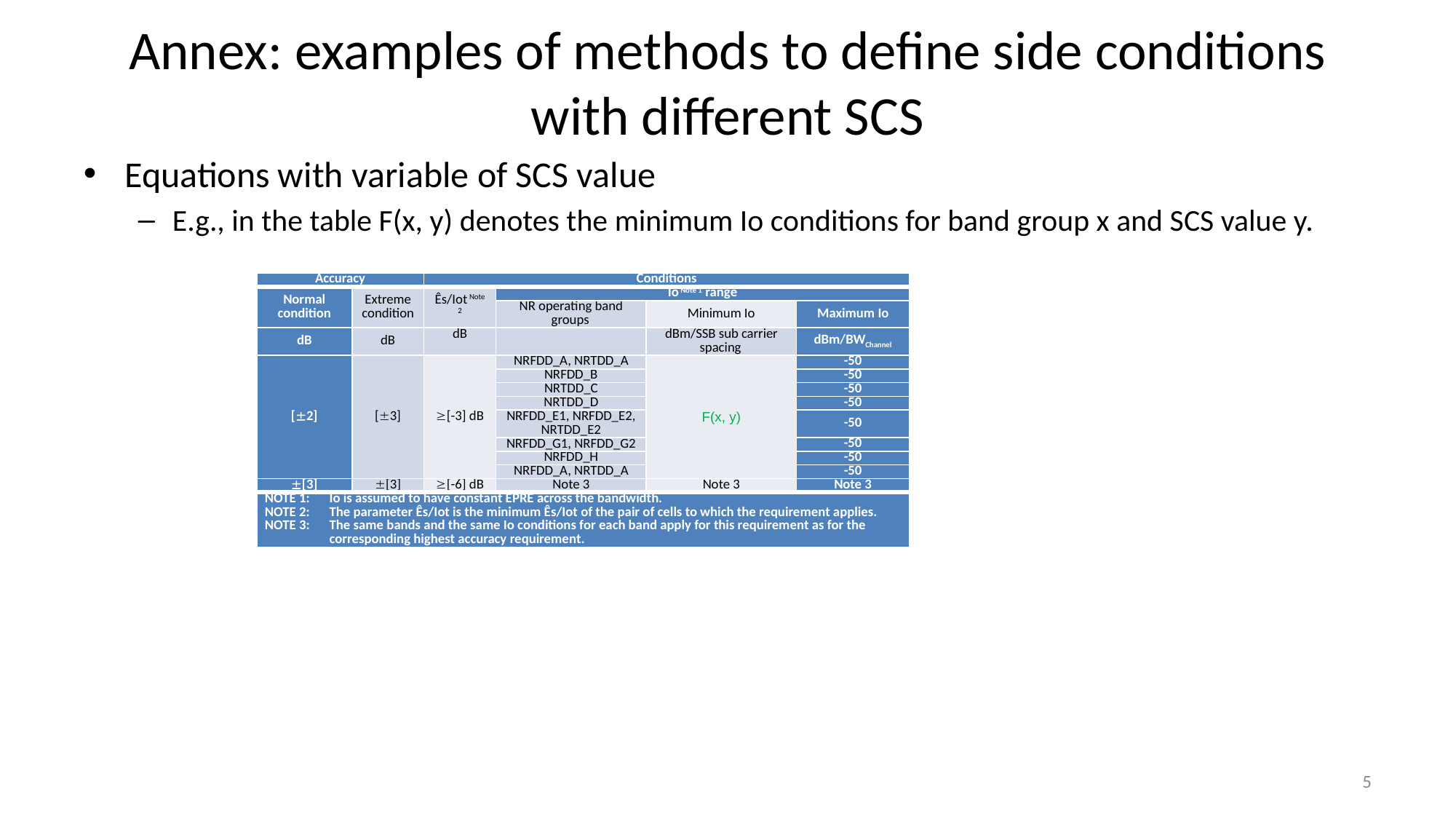

# Annex: examples of methods to define side conditions with different SCS
Equations with variable of SCS value
E.g., in the table F(x, y) denotes the minimum Io conditions for band group x and SCS value y.

| Accuracy |  | Conditions |  |  |  |
| --- | --- | --- | --- | --- | --- |
| Normal condition | Extreme condition | Ês/Iot Note 2 | Io Note 1 range |  |  |
|  |  |  | NR operating band groups | Minimum Io | Maximum Io |
| dB | dB | dB |  | dBm/SSB sub carrier spacing | dBm/BWChannel |
| [±2] | [±3] | ≥[-3] dB | NRFDD\_A, NRTDD\_A | F(x, y) | -50 |
|  |  |  | NRFDD\_B |  | -50 |
|  |  |  | NRTDD\_C |  | -50 |
|  |  |  | NRTDD\_D |  | -50 |
|  |  |  | NRFDD\_E1, NRFDD\_E2, NRTDD\_E2 |  | -50 |
|  |  |  | NRFDD\_G1, NRFDD\_G2 |  | -50 |
|  |  |  | NRFDD\_H |  | -50 |
|  |  |  | NRFDD\_A, NRTDD\_A |  | -50 |
| ±[3] | ±[3] | ≥[-6] dB | Note 3 | Note 3 | Note 3 |
| NOTE 1: Io is assumed to have constant EPRE across the bandwidth. NOTE 2: The parameter Ês/Iot is the minimum Ês/Iot of the pair of cells to which the requirement applies. NOTE 3: The same bands and the same Io conditions for each band apply for this requirement as for the corresponding highest accuracy requirement. |  |  |  |  |  |
5